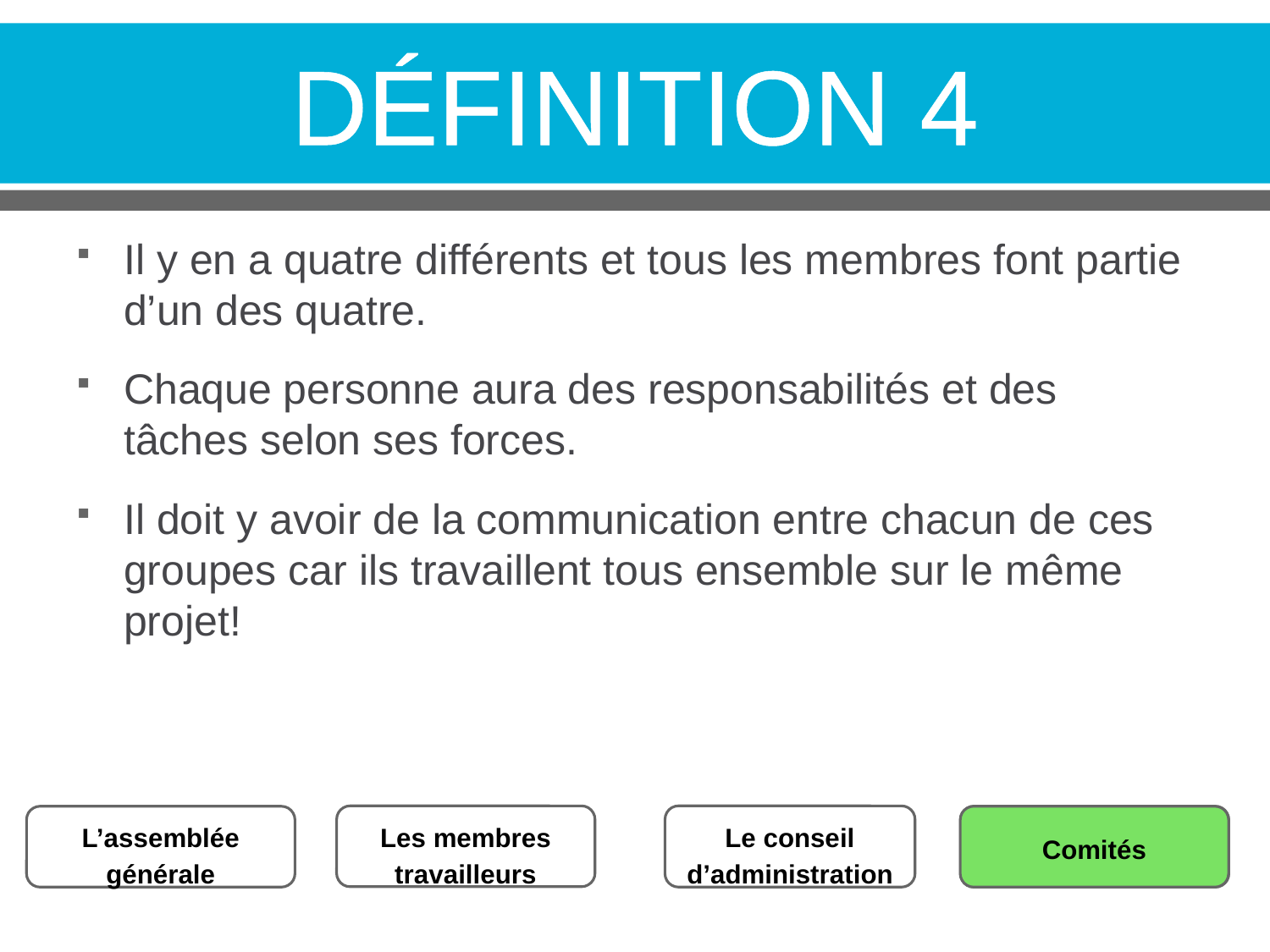

# DÉFINITION 4
Il y en a quatre différents et tous les membres font partie d’un des quatre.

Chaque personne aura des responsabilités et des tâches selon ses forces.

Il doit y avoir de la communication entre chacun de ces groupes car ils travaillent tous ensemble sur le même projet!

Les membres travailleurs

Le conseil d’administration

L’assemblée générale

Comités
Comités